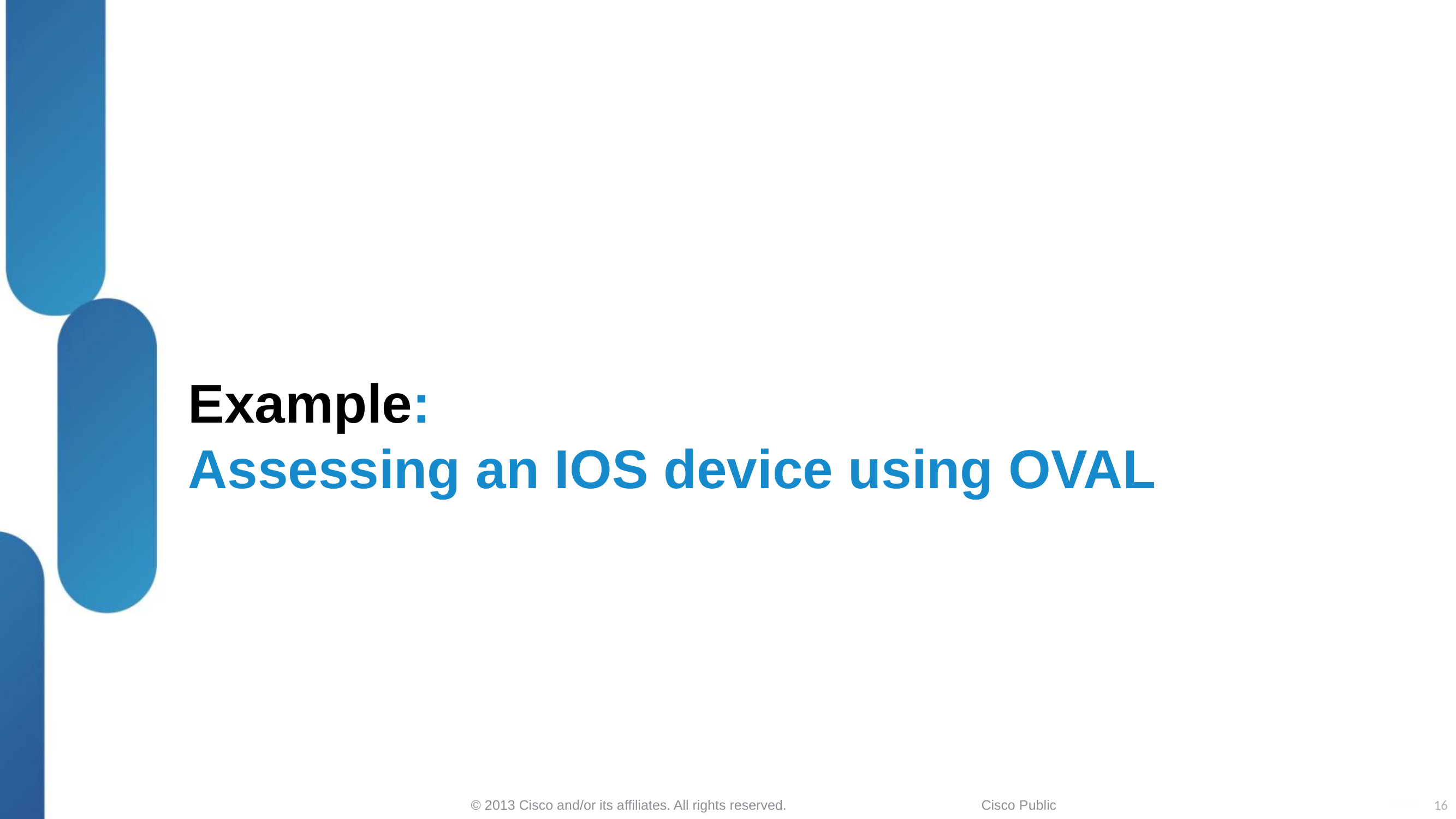

# Example: Assessing an IOS device using OVAL
16